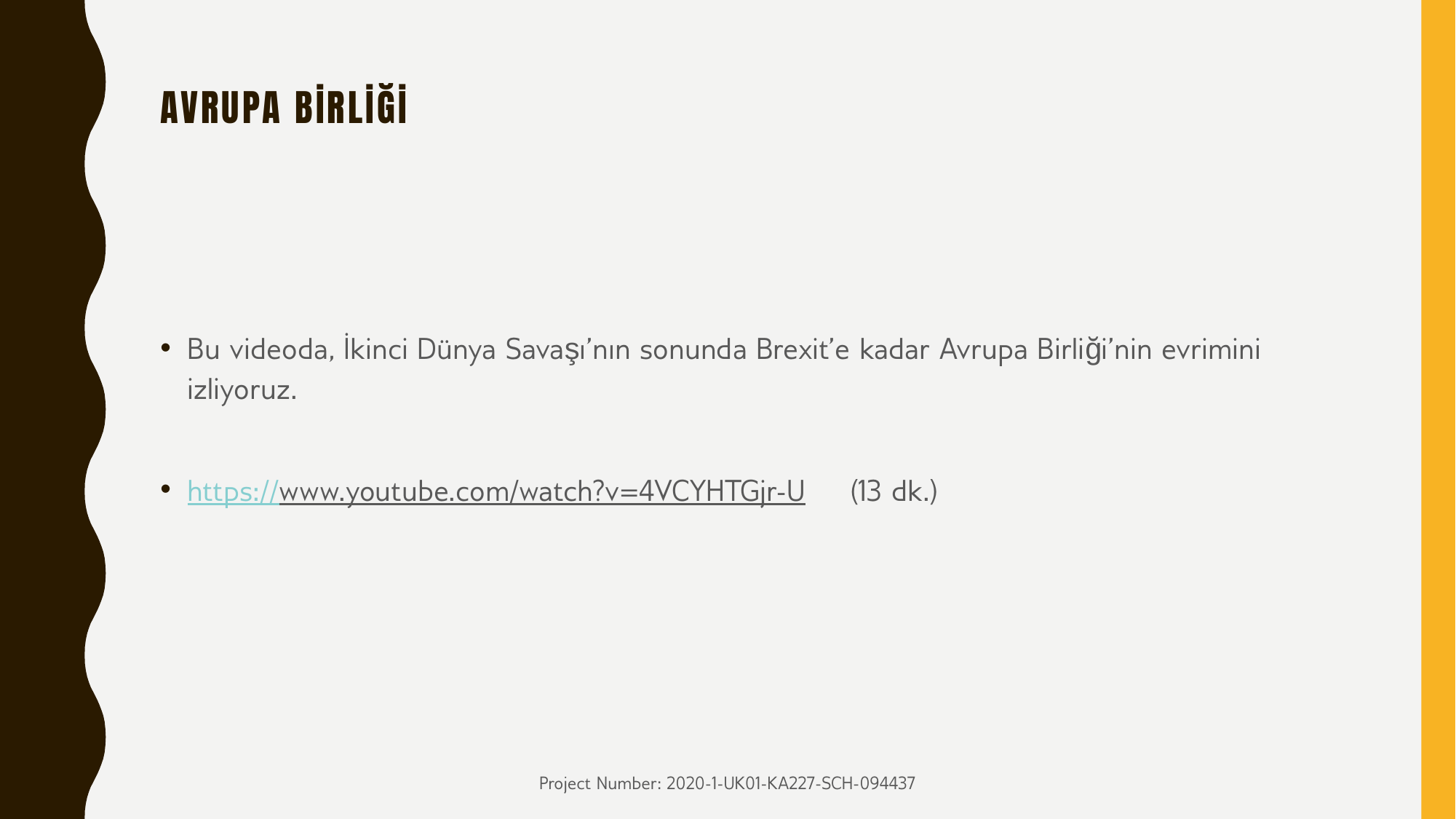

# AVRUPA BİRLİĞİ

Bu videoda, İkinci Dünya Savaşı’nın sonunda Brexit’e kadar Avrupa Birliği’nin evrimini izliyoruz.

https://www.youtube.com/watch?v=4VCYHTGjr-U     (13 dk.)
Project Number: 2020-1-UK01-KA227-SCH-094437